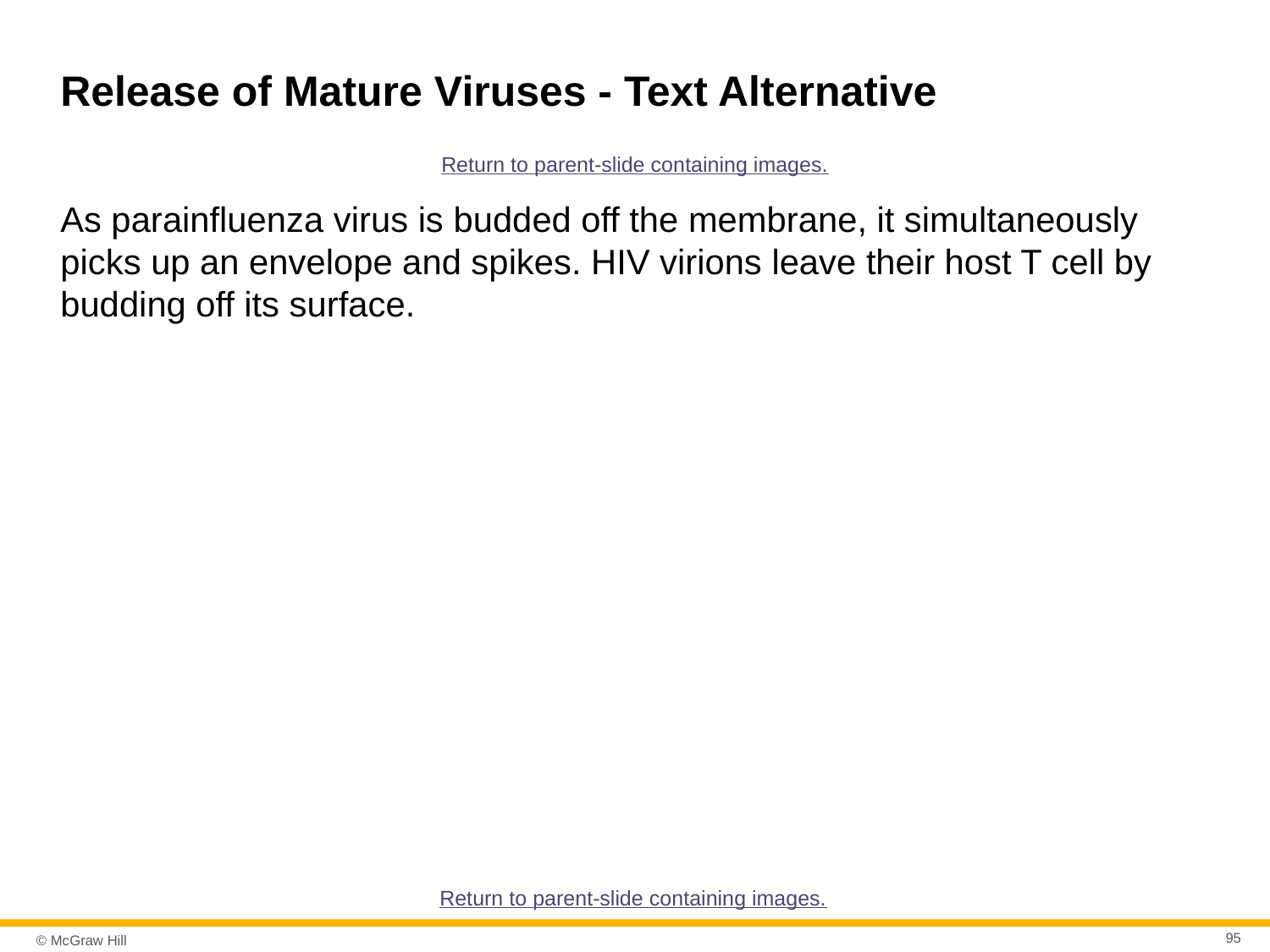

# Release of Mature Viruses - Text Alternative
Return to parent-slide containing images.
As parainfluenza virus is budded off the membrane, it simultaneously picks up an envelope and spikes. HIV virions leave their host T cell by budding off its surface.
Return to parent-slide containing images.